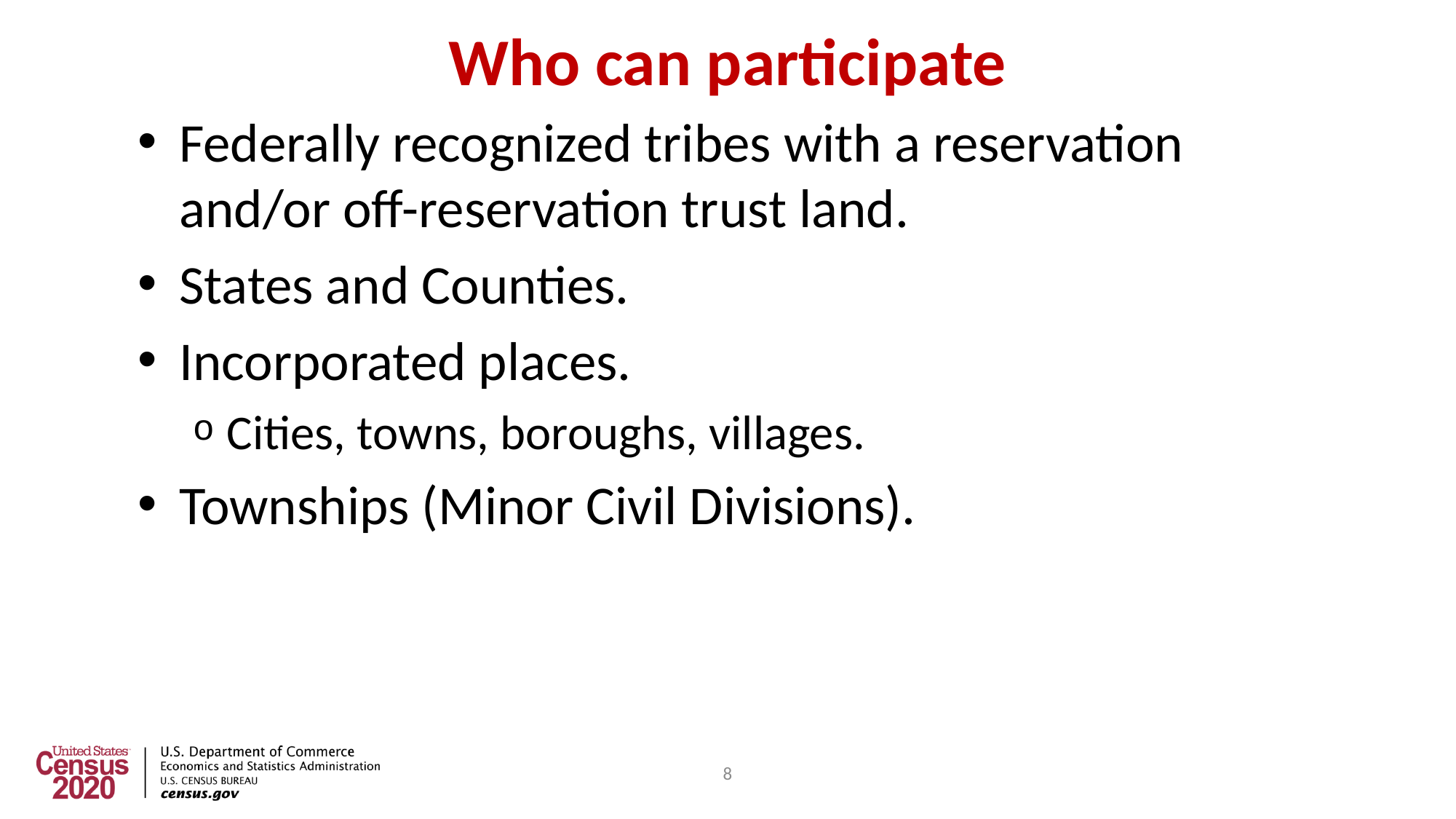

# Who can participate
Federally recognized tribes with a reservation and/or off-reservation trust land.
States and Counties.
Incorporated places.
Cities, towns, boroughs, villages.
Townships (Minor Civil Divisions).
8